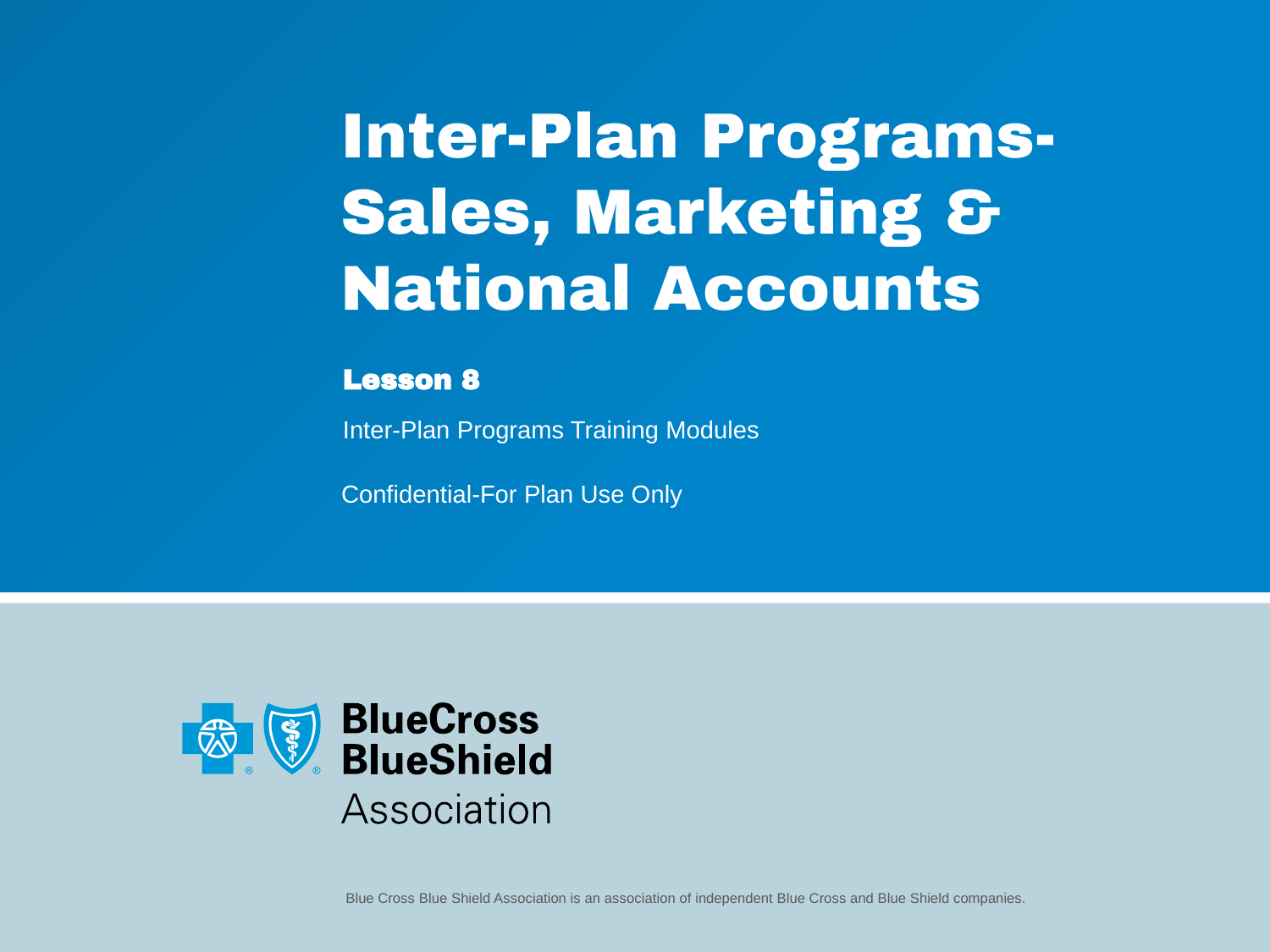

# Inter-Plan Programs-Sales, Marketing & National Accounts
Lesson 8
Inter-Plan Programs Training Modules
Confidential-For Plan Use Only